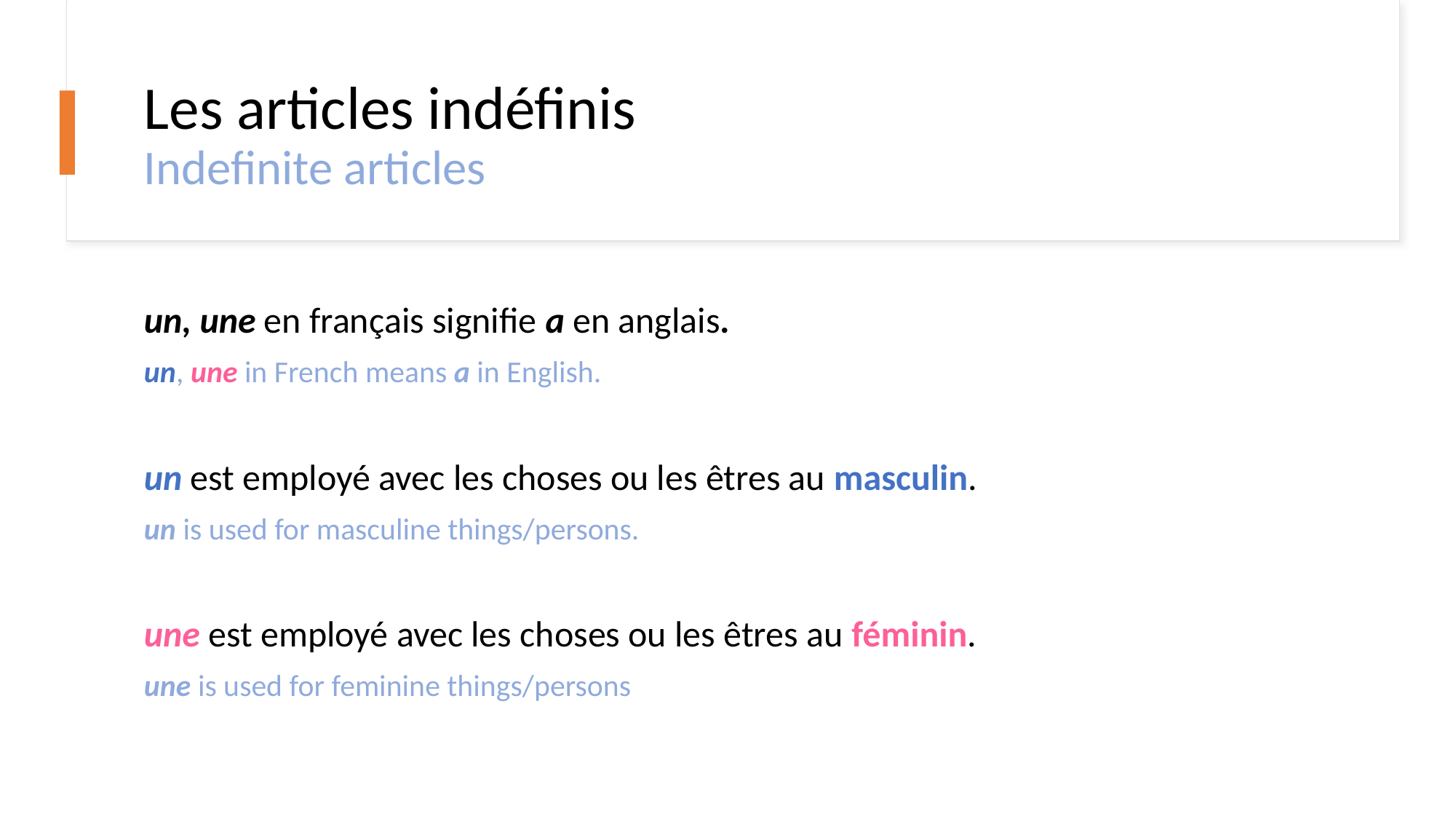

# Les articles indéfinis Indefinite articles

un, une en français signifie a en anglais.
un, une in French means a in English.

un est employé avec les choses ou les êtres au masculin.
un is used for masculine things/persons.

une est employé avec les choses ou les êtres au féminin.
une is used for feminine things/persons

21